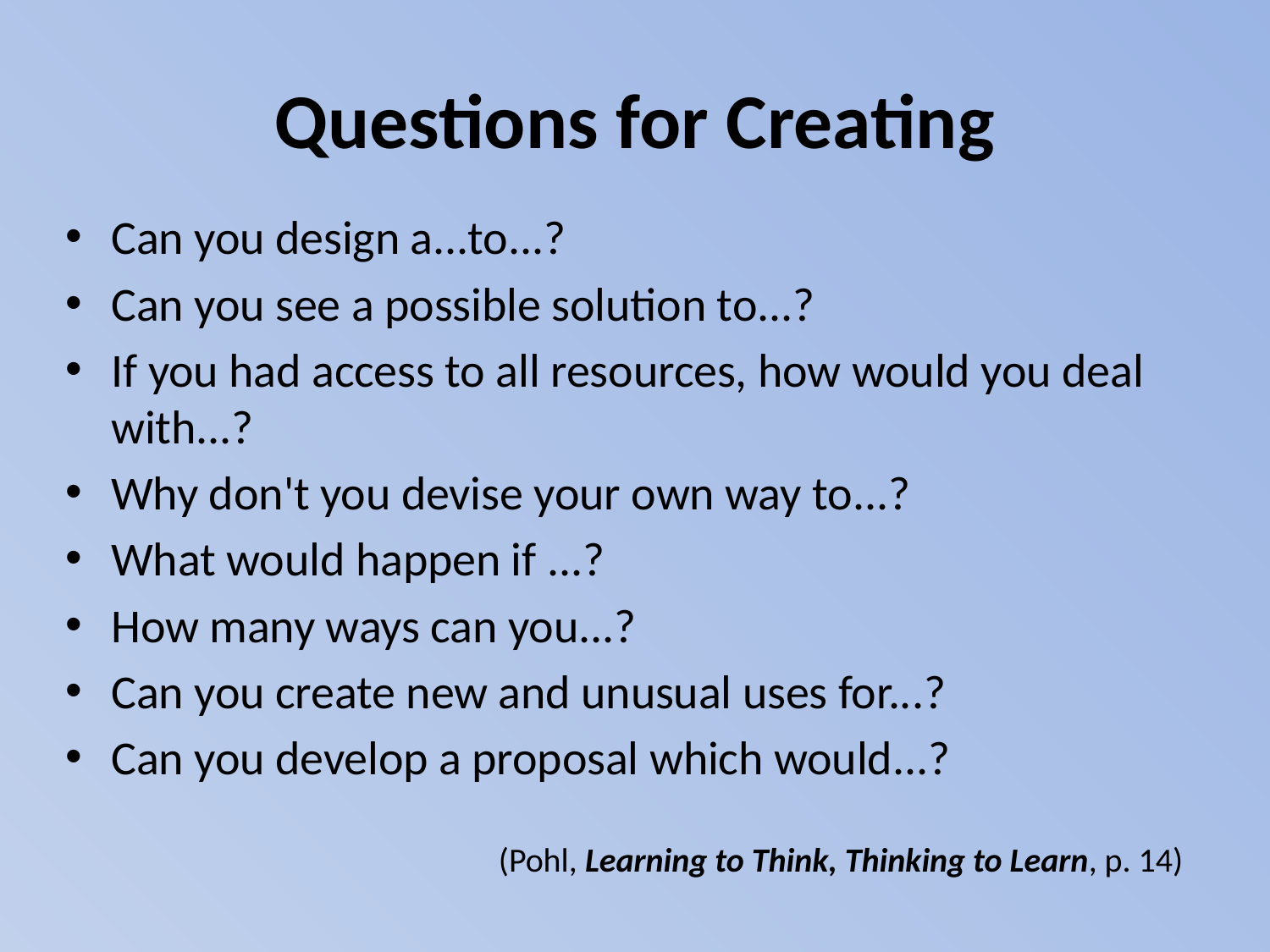

# Questions for Creating
Can you design a...to...?
Can you see a possible solution to...?
If you had access to all resources, how would you deal with...?
Why don't you devise your own way to...?
What would happen if ...?
How many ways can you...?
Can you create new and unusual uses for...?
Can you develop a proposal which would...?

(Pohl, Learning to Think, Thinking to Learn, p. 14)